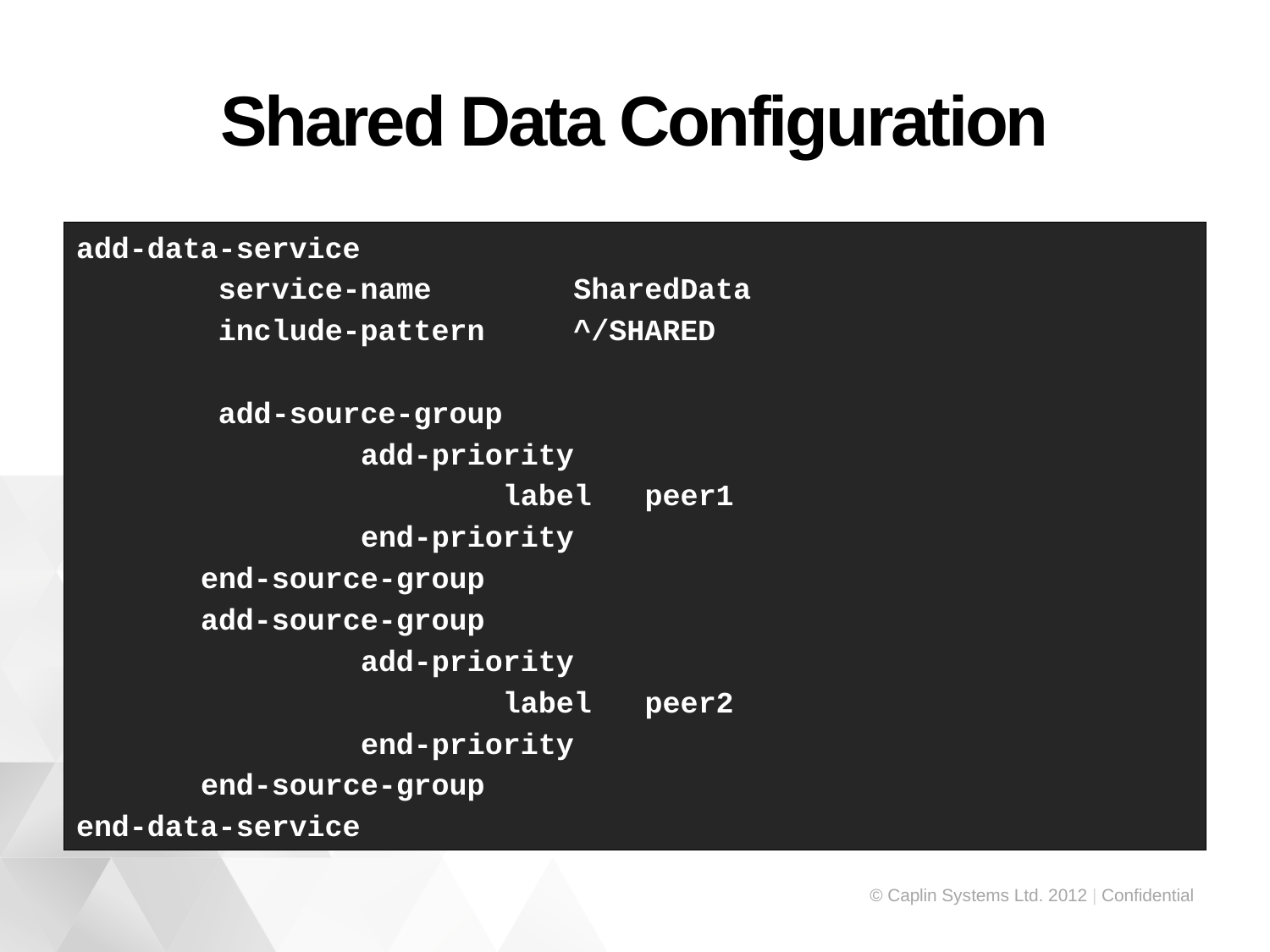

# Shared Data Configuration
add-data-service
        service-name        SharedData
        include-pattern     ^/SHARED

        add-source-group
                add-priority
                        label   peer1
                end-priority
       end-source-group
       add-source-group
                add-priority
                        label   peer2
                end-priority
       end-source-group
end-data-service